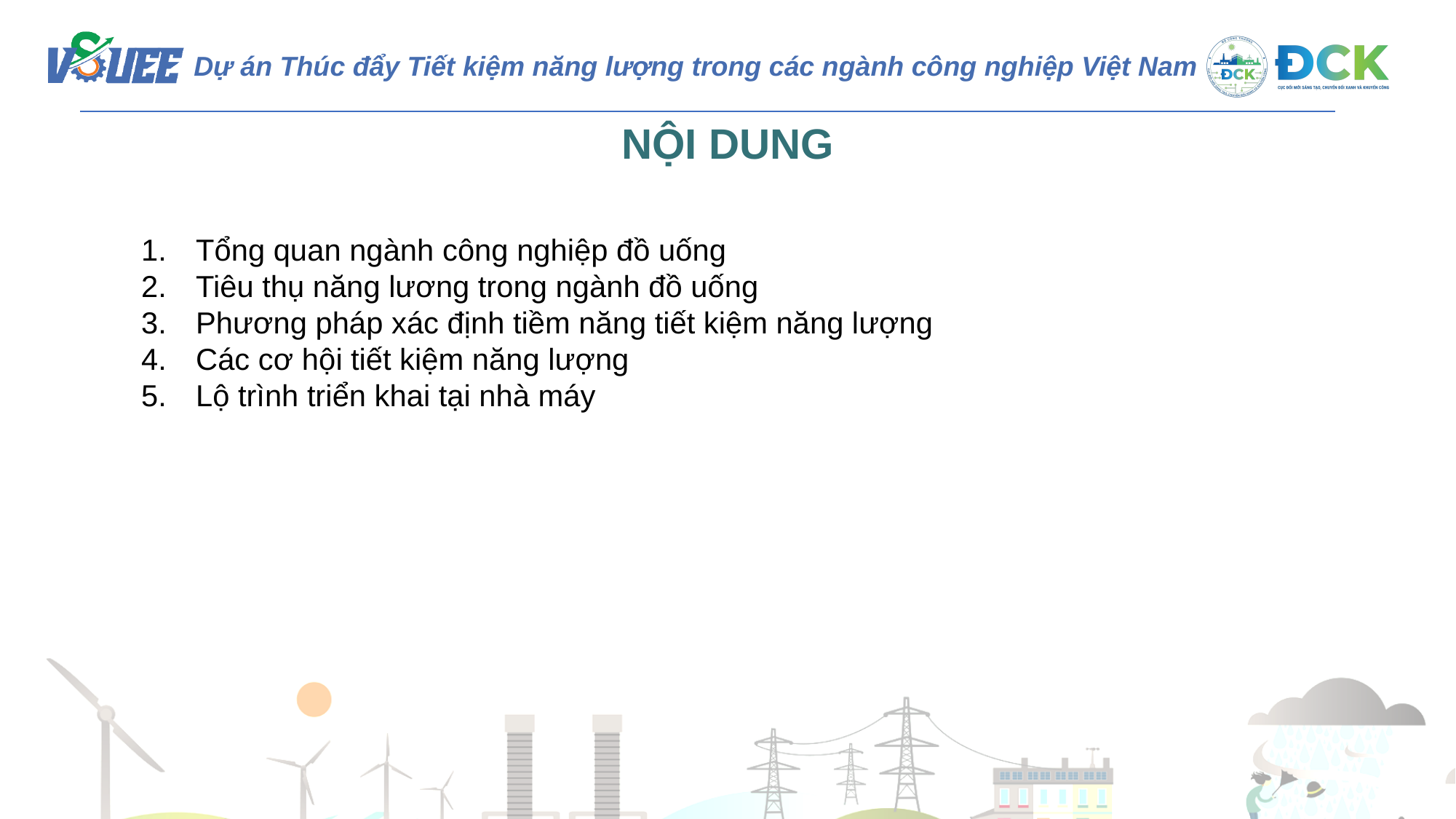

NỘI DUNG
Tổng quan ngành công nghiệp đồ uống
Tiêu thụ năng lương trong ngành đồ uống
Phương pháp xác định tiềm năng tiết kiệm năng lượng
Các cơ hội tiết kiệm năng lượng
Lộ trình triển khai tại nhà máy